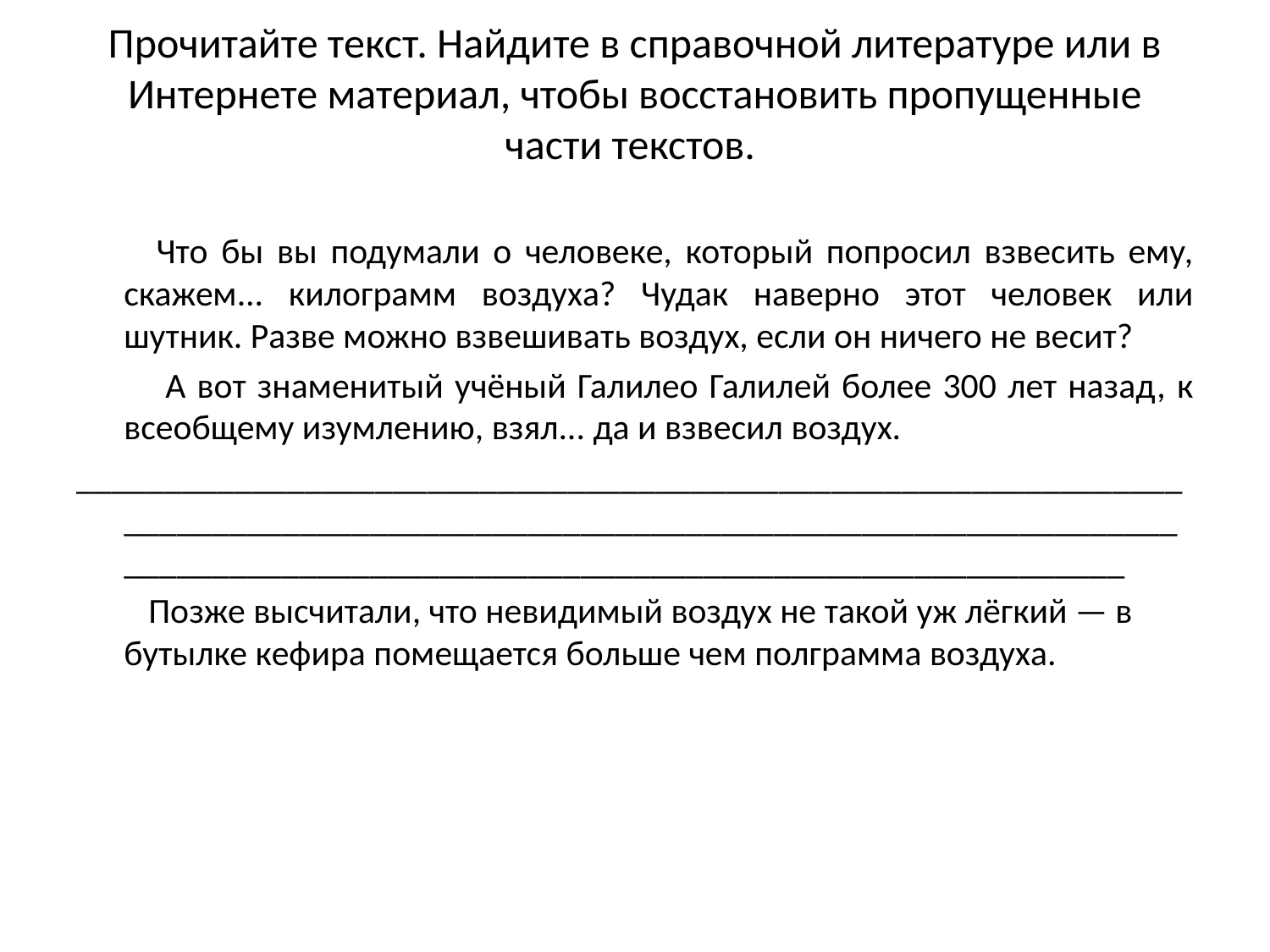

# Прочитайте текст. Найдите в справочной литературе или в Интернете материал, чтобы восстановить пропущенные части текстов.
      Что бы вы подумали о человеке, который попросил взвесить ему, скажем... килограмм воздуха? Чудак наверно этот человек или шутник. Разве можно взвешивать воздух, если он ничего не весит?
        А вот знаменитый учёный Галилео Галилей более 300 лет назад, к всеобщему изумлению, взял... да и взвесил воздух.
____________________________________________________________________________________________________________________________________________________________________________________
         Позже высчитали, что невидимый воздух не такой уж лёгкий — в бутылке кефира помещается больше чем полграмма воздуха.